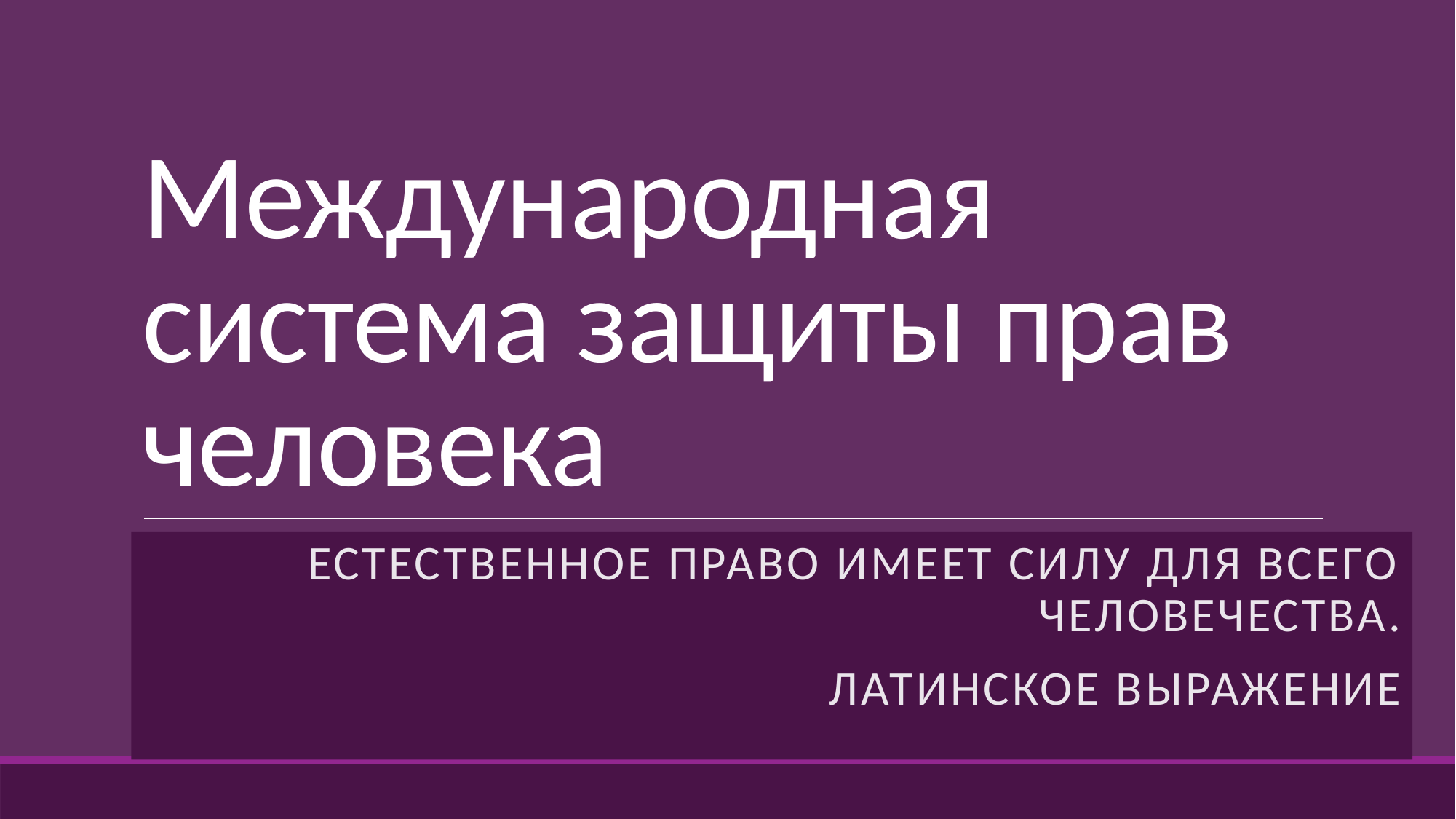

# Международная система защиты прав человека
Естественное право имеет силу для всего человечества.
Латинское выражение